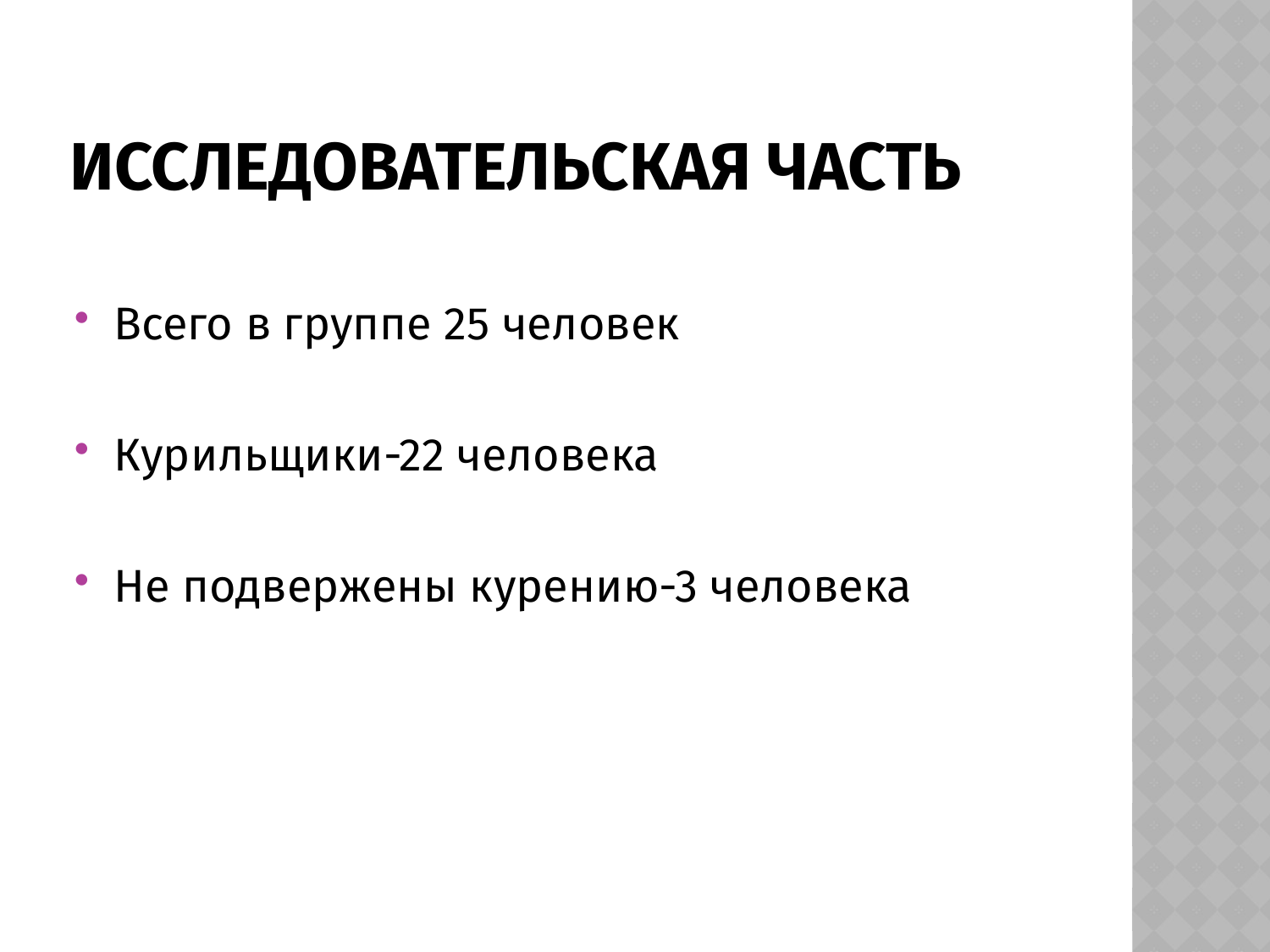

# Исследовательская часть
Всего в группе 25 человек

Курильщики-22 человека

Не подвержены курению-3 человека